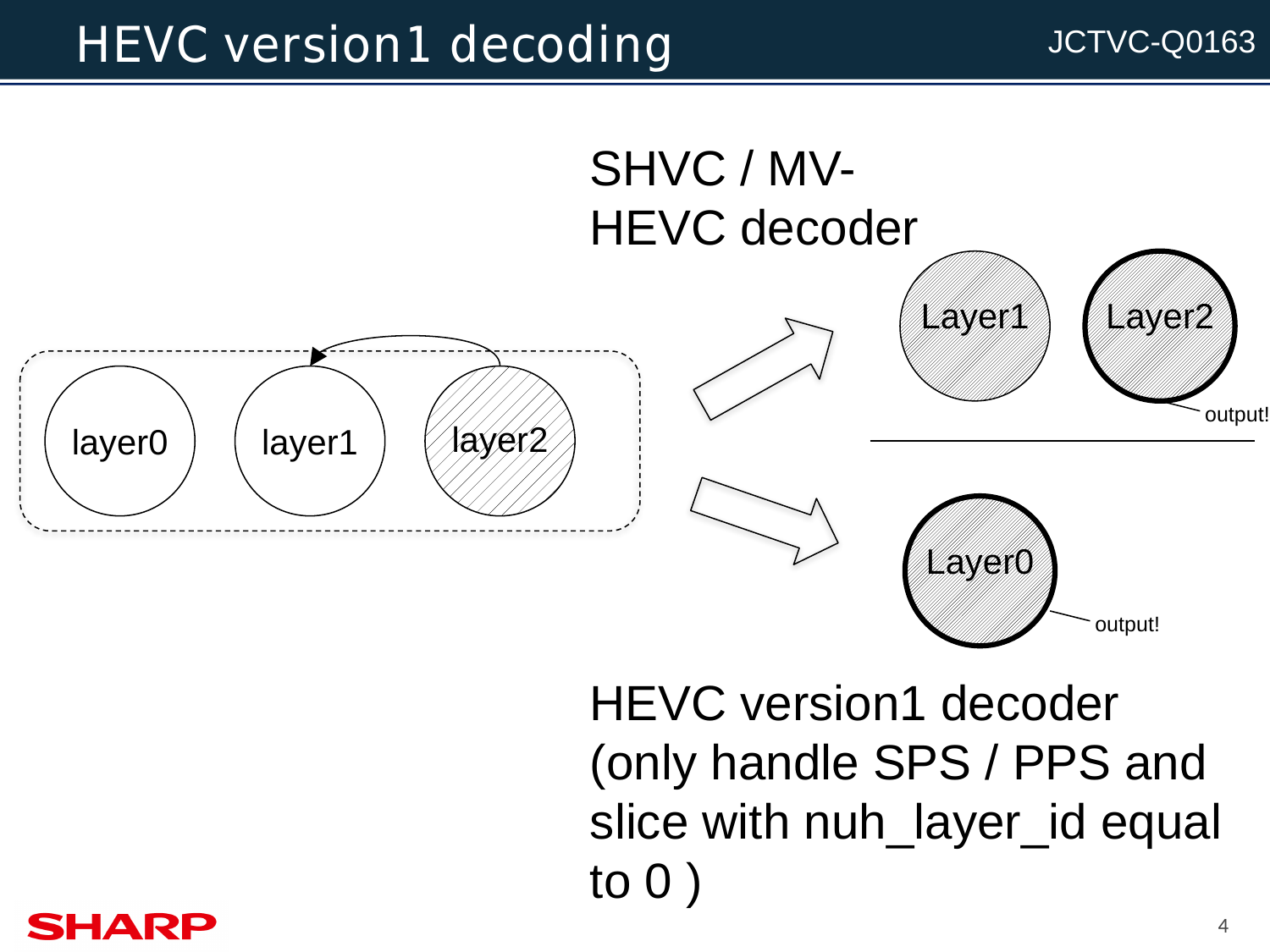

# HEVC version1 decoding
SHVC / MV-HEVC decoder

Layer1
Layer2

layer0

layer1

layer2
output!

Layer0
output!
HEVC version1 decoder
(only handle SPS / PPS and slice with nuh_layer_id equal to 0 )
4